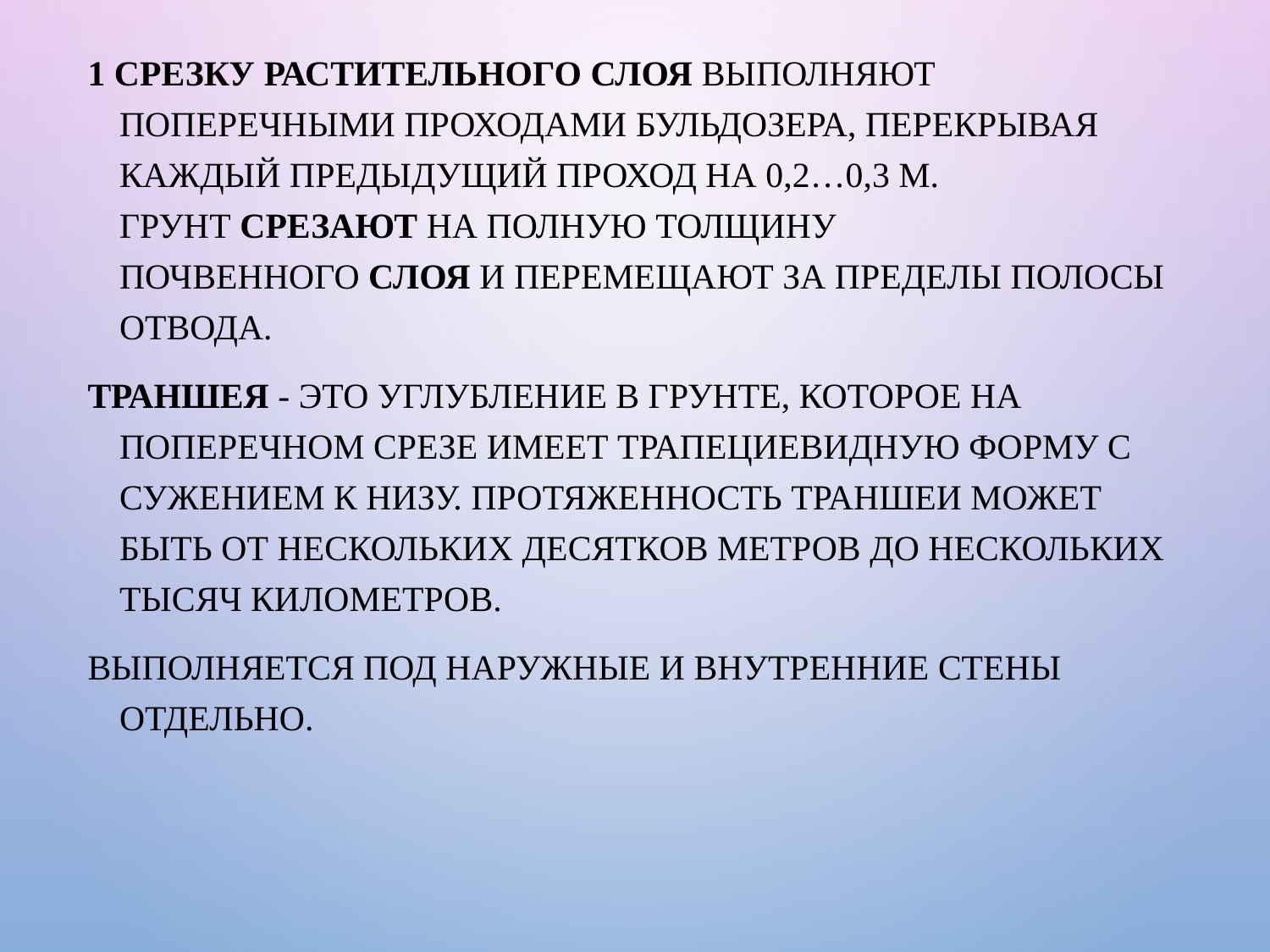

1 Срезку растительного слоя выполняют поперечными проходами бульдозера, перекрывая каждый предыдущий проход на 0,2…0,3 м. Грунт срезают на полную толщину почвенного слоя и перемещают за пределы полосы отвода.
Траншея - это углубление в грунте, которое на поперечном срезе имеет трапециевидную форму с сужением к низу. Протяженность траншеи может быть от нескольких десятков метров до нескольких тысяч километров.
Выполняется под наружные и внутренние стены отдельно.